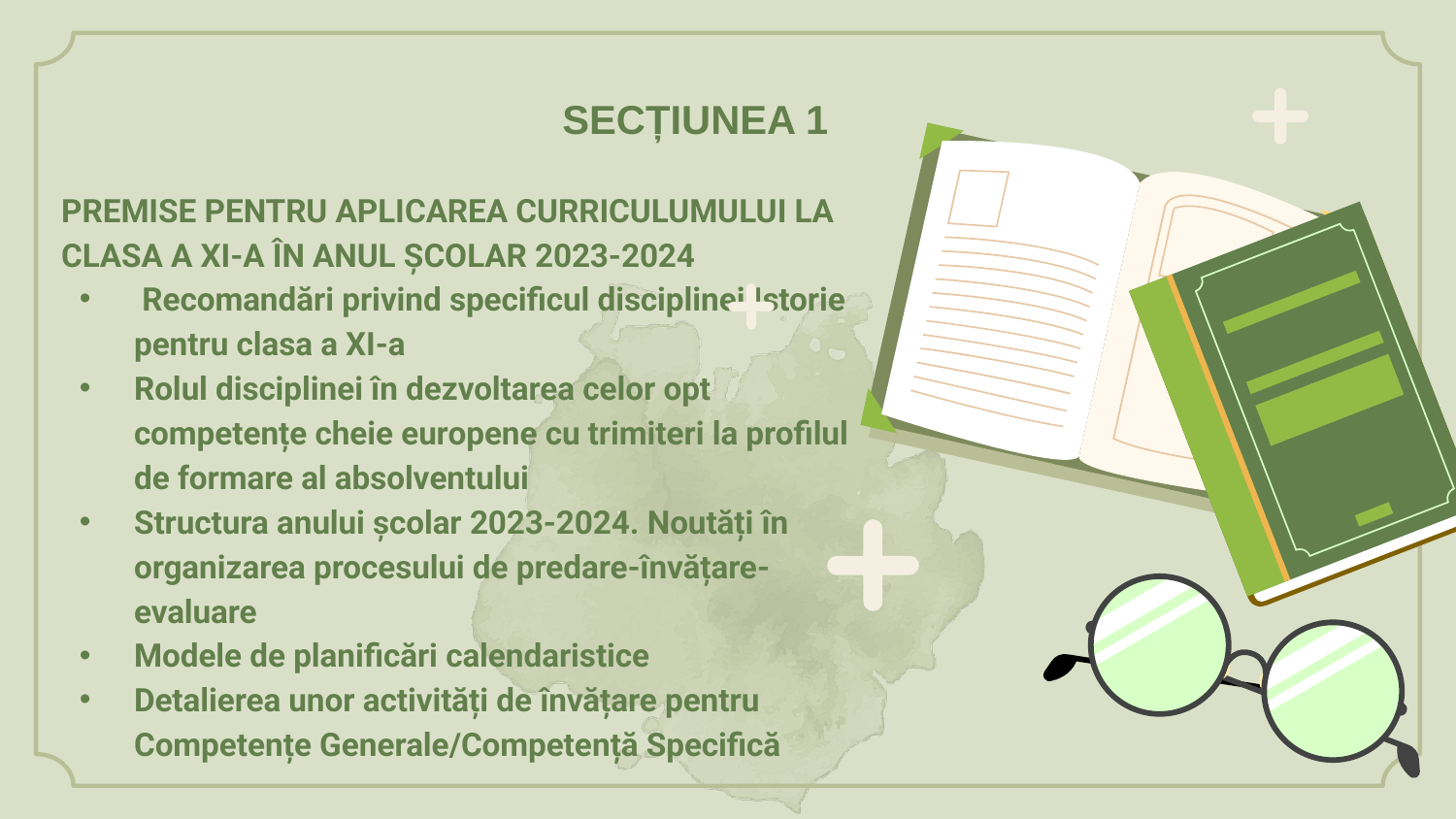

SECȚIUNEA 1

PREMISE PENTRU APLICAREA CURRICULUMULUI LA CLASA A XI-A ÎN ANUL ȘCOLAR 2023-2024
 Recomandări privind specificul disciplinei Istorie pentru clasa a XI-a
Rolul disciplinei în dezvoltarea celor opt competențe cheie europene cu trimiteri la profilul de formare al absolventului
Structura anului școlar 2023-2024. Noutăți în organizarea procesului de predare-învățare-evaluare
Modele de planificări calendaristice
Detalierea unor activități de învățare pentru Competențe Generale/Competență Specifică